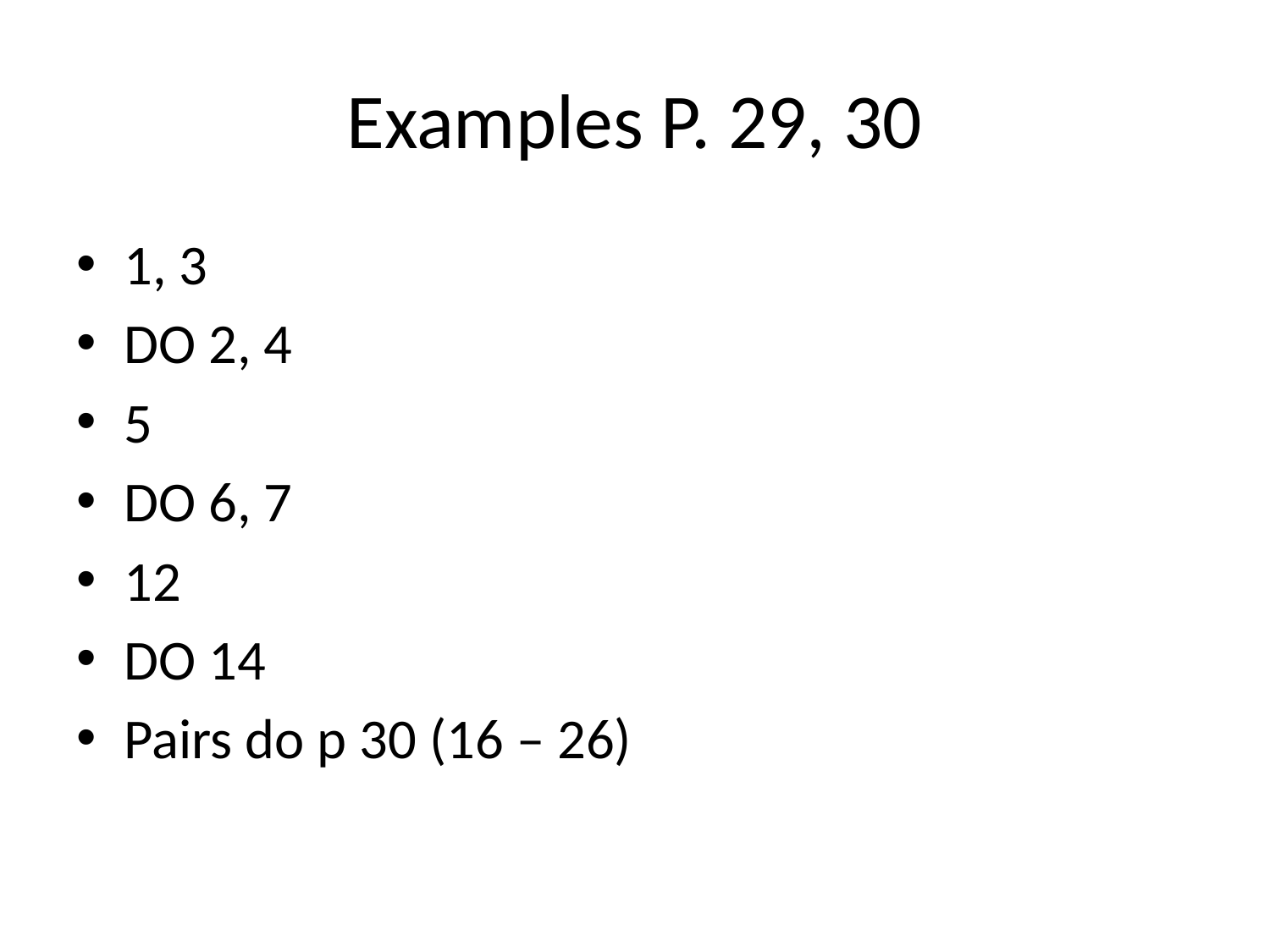

# Examples P. 29, 30
1, 3
DO 2, 4
5
DO 6, 7
12
DO 14
Pairs do p 30 (16 – 26)